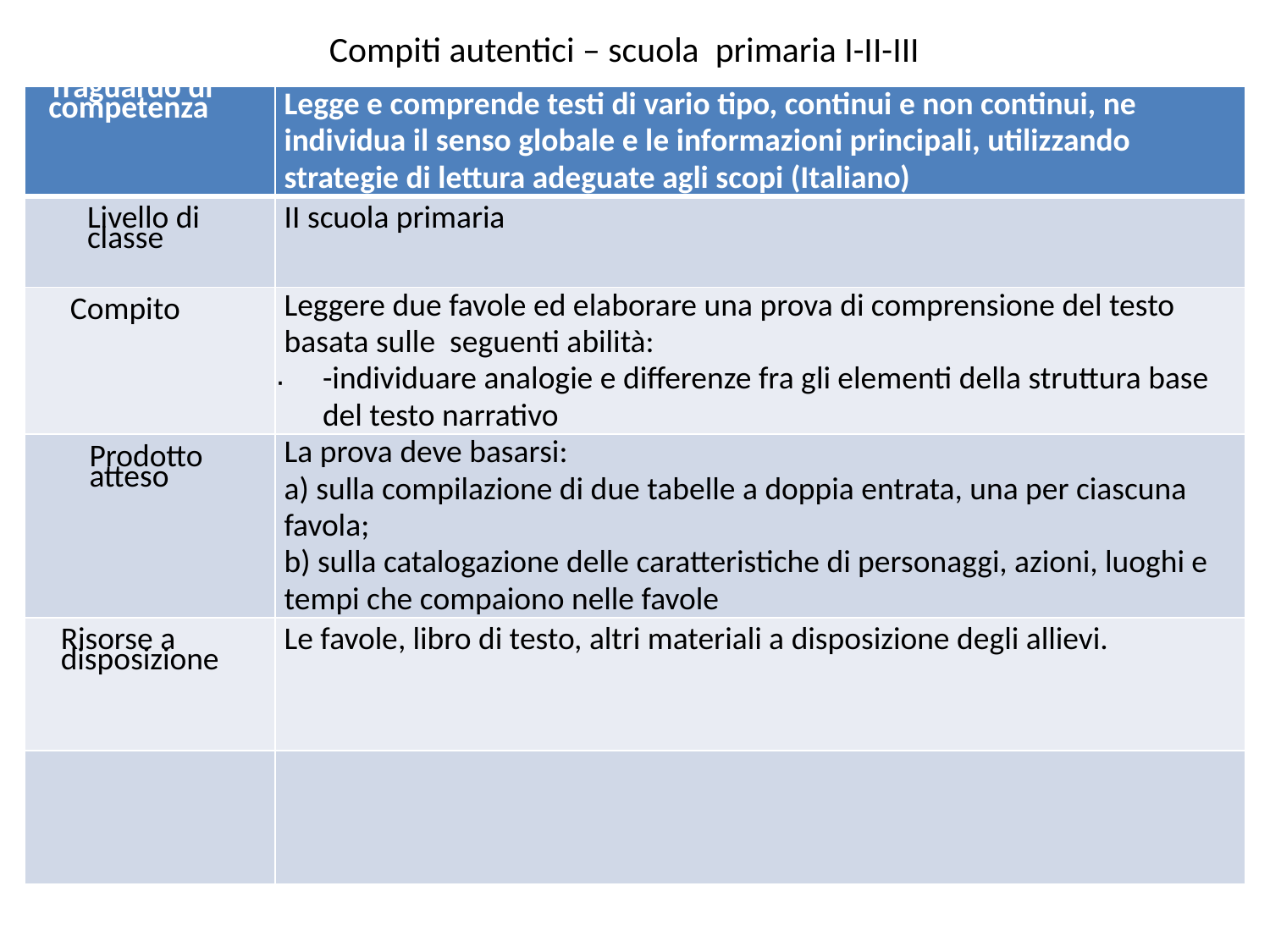

# Compiti autentici – scuola  primaria I-II-III
| Traguardo di competenza | Legge e comprende testi di vario tipo, continui e non continui, ne individua il senso globale e le informazioni principali, utilizzando strategie di lettura adeguate agli scopi (Italiano) |
| --- | --- |
| Livello di classe | II scuola primaria |
| Compito | Leggere due favole ed elaborare una prova di comprensione del testo basata sulle seguenti abilità: -individuare analogie e differenze fra gli elementi della struttura base del testo narrativo |
| Prodotto atteso | La prova deve basarsi: a) sulla compilazione di due tabelle a doppia entrata, una per ciascuna favola; b) sulla catalogazione delle caratteristiche di personaggi, azioni, luoghi e tempi che compaiono nelle favole |
| Risorse a disposizione | Le favole, libro di testo, altri materiali a disposizione degli allievi. |
|  |  |